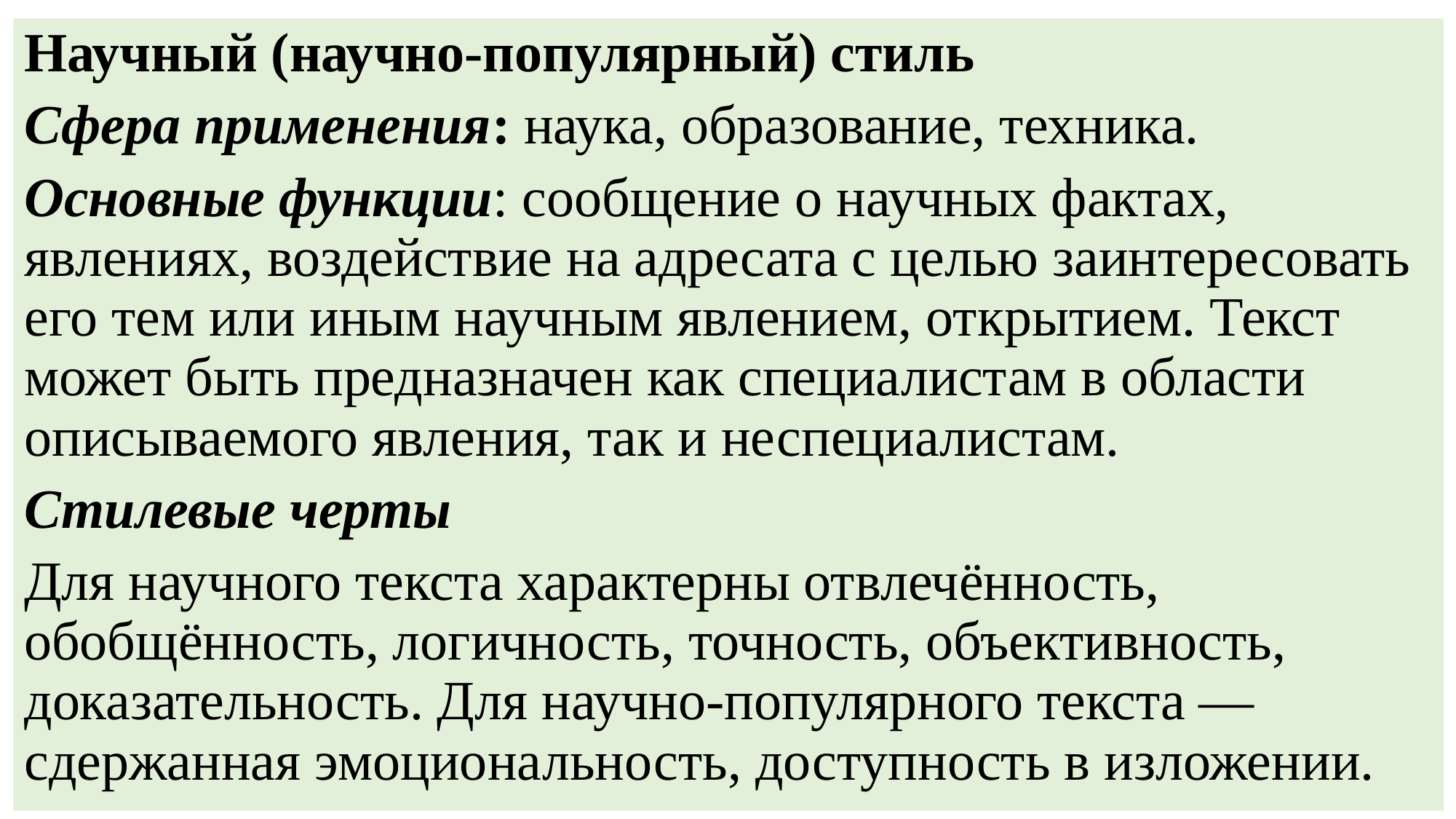

Научный (научно-популярный) стиль
Сфера применения: наука, образование, техника.
Основные функции: сообщение о научных фактах, явлениях, воздействие на адресата с целью заинтересовать его тем или иным научным явлением, открытием. Текст может быть предназначен как специалистам в области описываемого явления, так и неспециалистам.
Стилевые черты
Для научного текста характерны отвлечённость, обобщённость, логичность, точность, объективность, доказательность. Для научно-популярного текста — сдержанная эмоциональность, доступность в изложении.